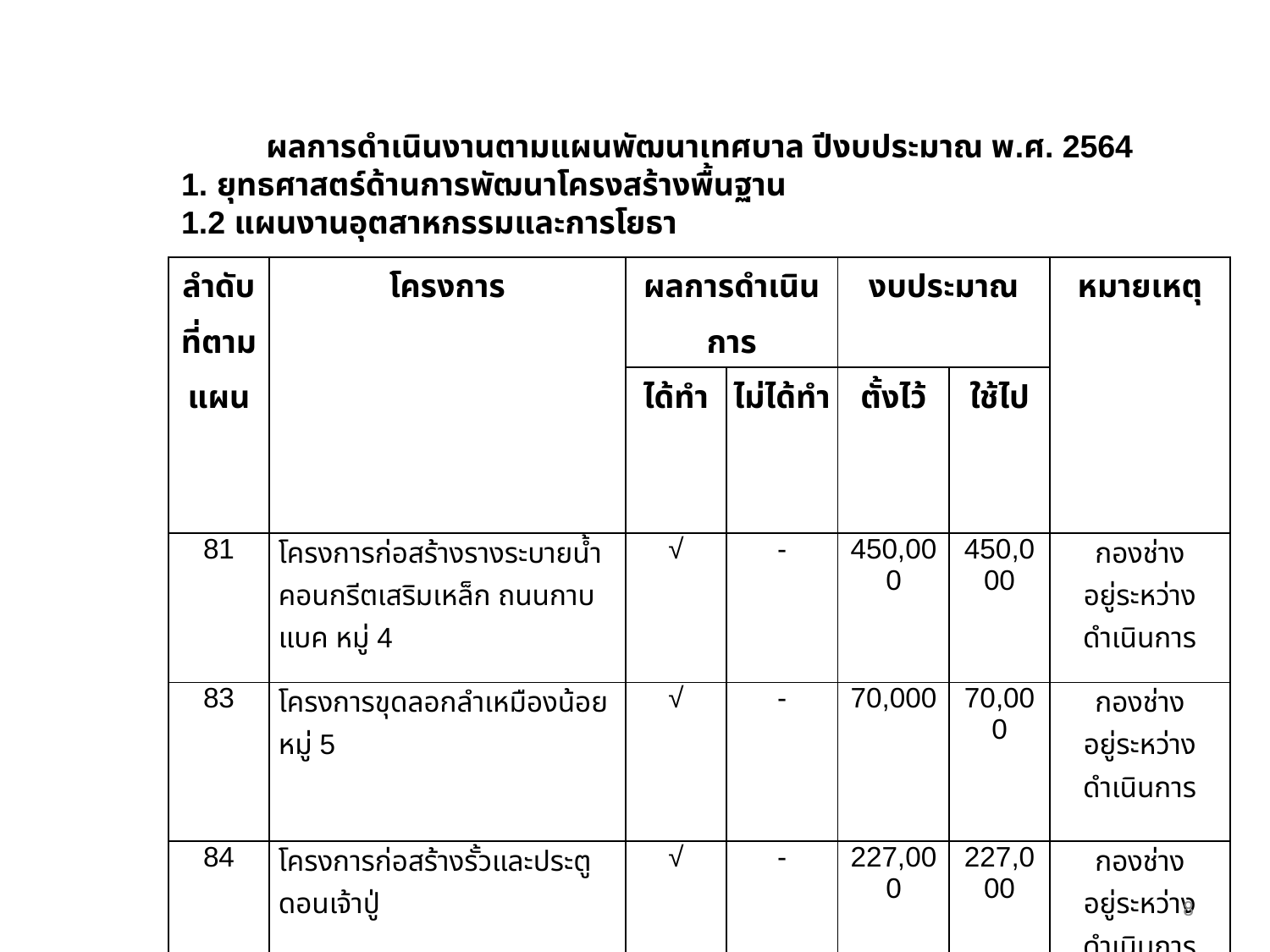

ผลการดำเนินงานตามแผนพัฒนาเทศบาล ปีงบประมาณ พ.ศ. 2564
1. ยุทธศาสตร์ด้านการพัฒนาโครงสร้างพื้นฐาน
1.2 แผนงานอุตสาหกรรมและการโยธา
| ลำดับที่ตามแผน | โครงการ | ผลการดำเนินการ |  | งบประมาณ |  | หมายเหตุ |
| --- | --- | --- | --- | --- | --- | --- |
|  |  | ได้ทำ | ไม่ได้ทำ | ตั้งไว้ | ใช้ไป |  |
| 81 | โครงการก่อสร้างรางระบายน้ำคอนกรีตเสริมเหล็ก ถนนกาบแบค หมู่ 4 | √ | - | 450,000 | 450,000 | กองช่าง อยู่ระหว่างดำเนินการ |
| 83 | โครงการขุดลอกลำเหมืองน้อย หมู่ 5 | √ | - | 70,000 | 70,000 | กองช่าง อยู่ระหว่างดำเนินการ |
| 84 | โครงการก่อสร้างรั้วและประตูดอนเจ้าปู่ | √ | - | 227,000 | 227,000 | กองช่าง อยู่ระหว่างดำเนินการ |
8